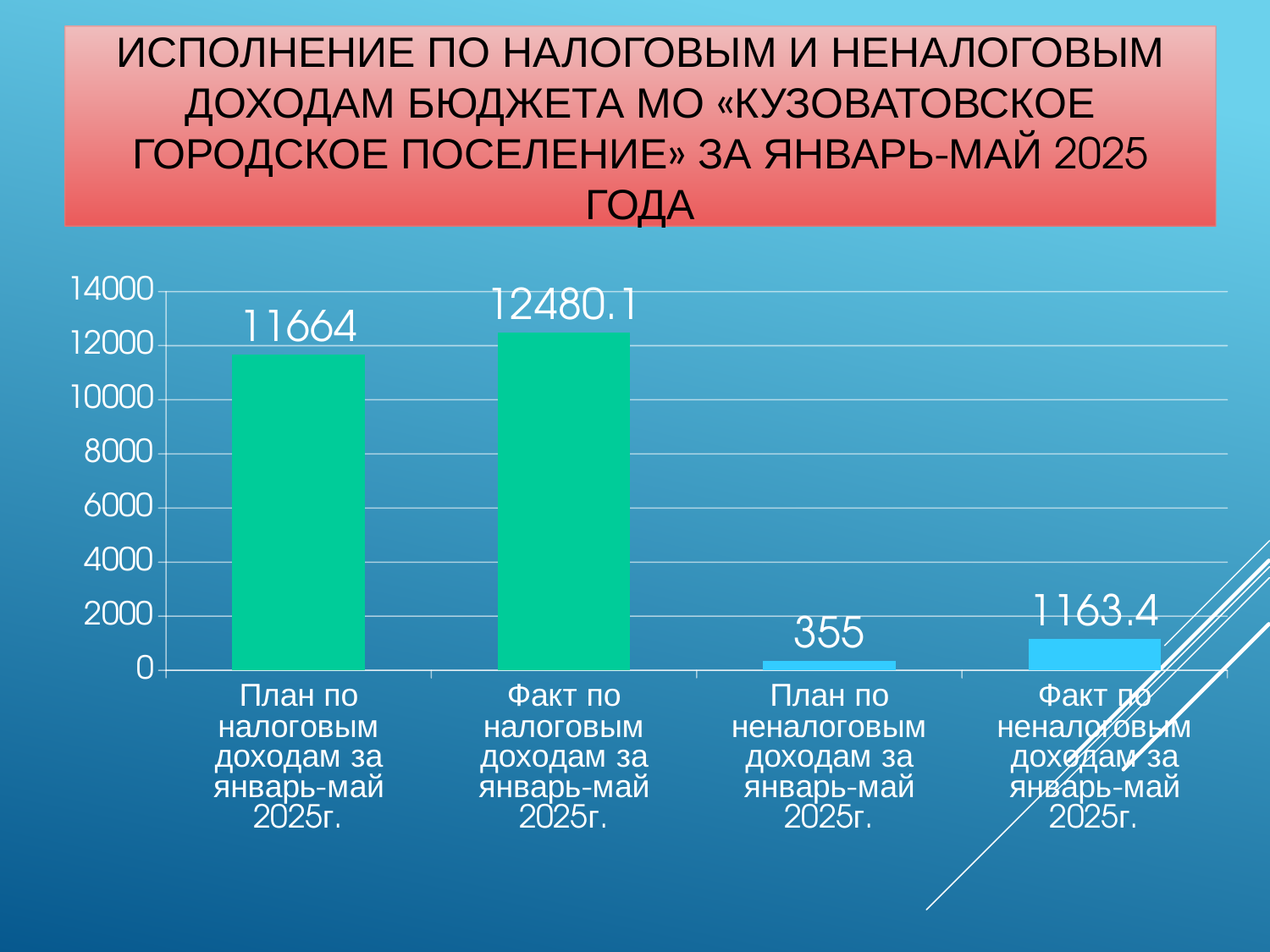

# Исполнение по налоговым и неналоговым доходам бюджета МО «Кузоватовское городское поселение» за январь-май 2025 года

### Chart

| Category | Столбец1 |
|---|---|
| План по налоговым доходам за январь-май 2025г. | 11664.0 |
| Факт по налоговым доходам за январь-май 2025г. | 12480.1 |
| План по неналоговым доходам за январь-май 2025г. | 355.0 |
| Факт по неналоговым доходам за январь-май 2025г. | 1163.4 |